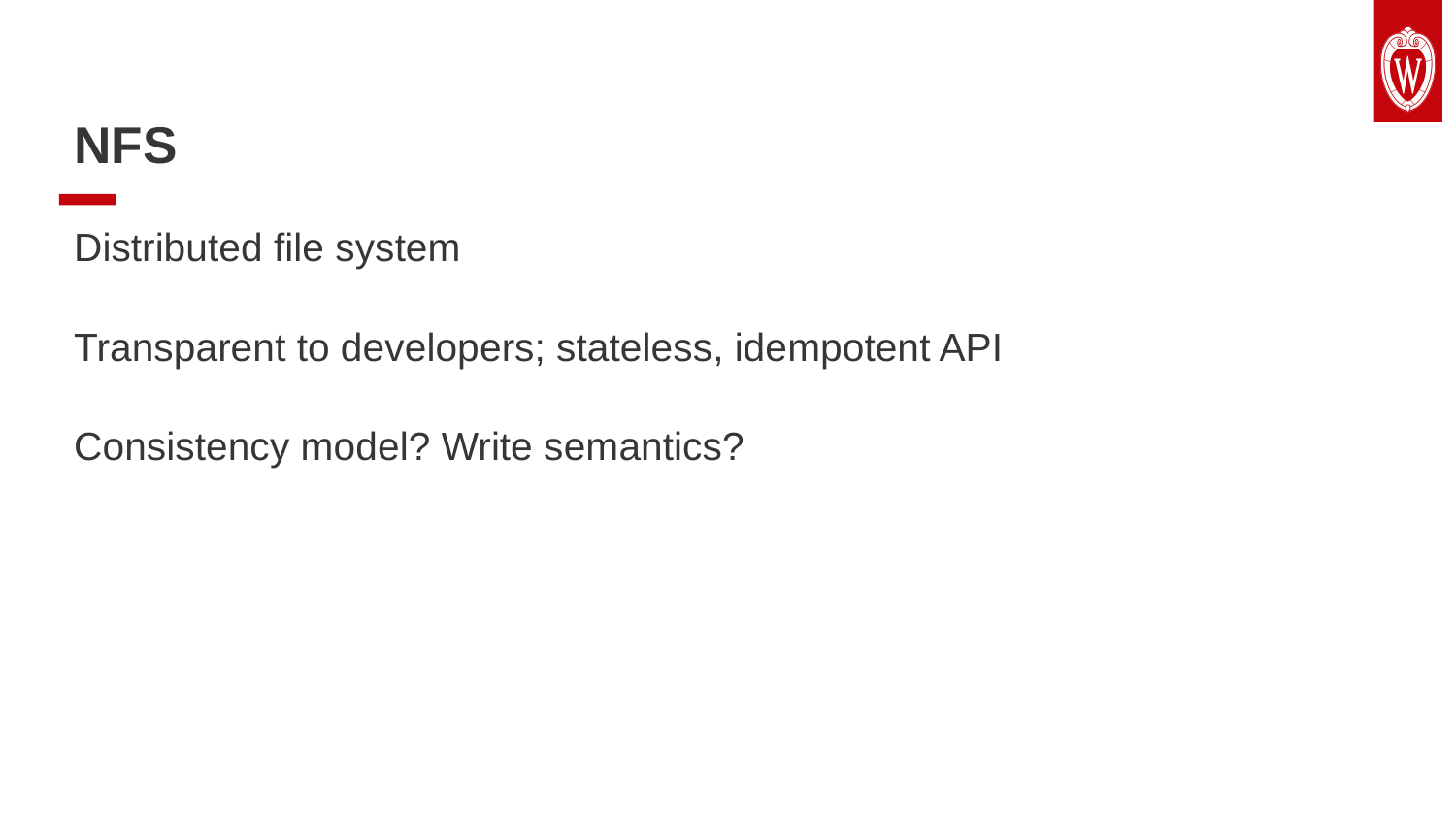

NFS
Distributed file system

Transparent to developers; stateless, idempotent API

Consistency model? Write semantics?